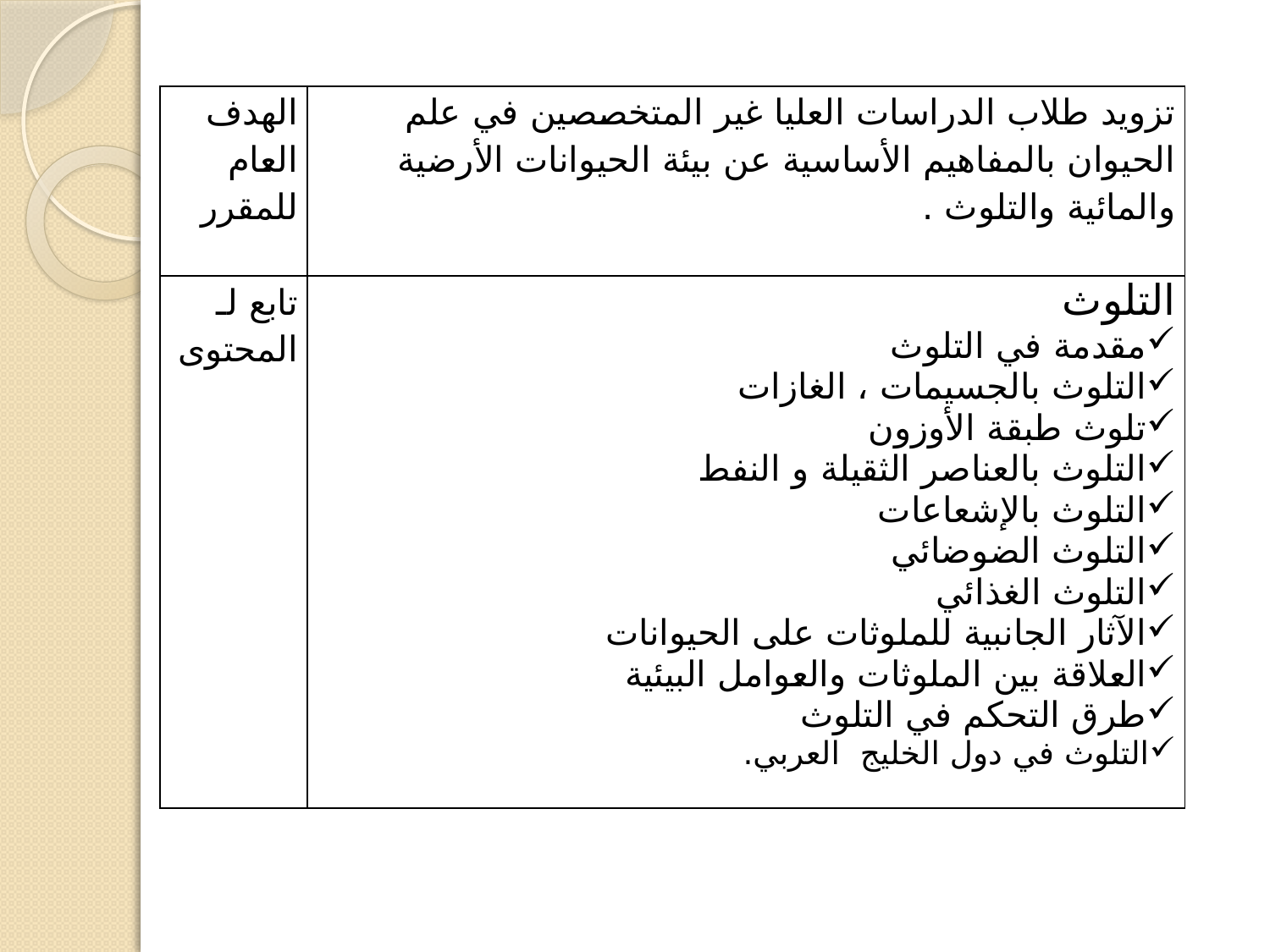

| الهدف العام للمقرر | تزويد طلاب الدراسات العليا غير المتخصصين في علم الحيوان بالمفاهيم الأساسية عن بيئة الحيوانات الأرضية والمائية والتلوث . |
| --- | --- |
| تابع لـ المحتوى | التلوث مقدمة في التلوث التلوث بالجسيمات ، الغازات تلوث طبقة الأوزون التلوث بالعناصر الثقيلة و النفط التلوث بالإشعاعات التلوث الضوضائي التلوث الغذائي الآثار الجانبية للملوثات على الحيوانات العلاقة بين الملوثات والعوامل البيئية طرق التحكم في التلوث التلوث في دول الخليج العربي. |